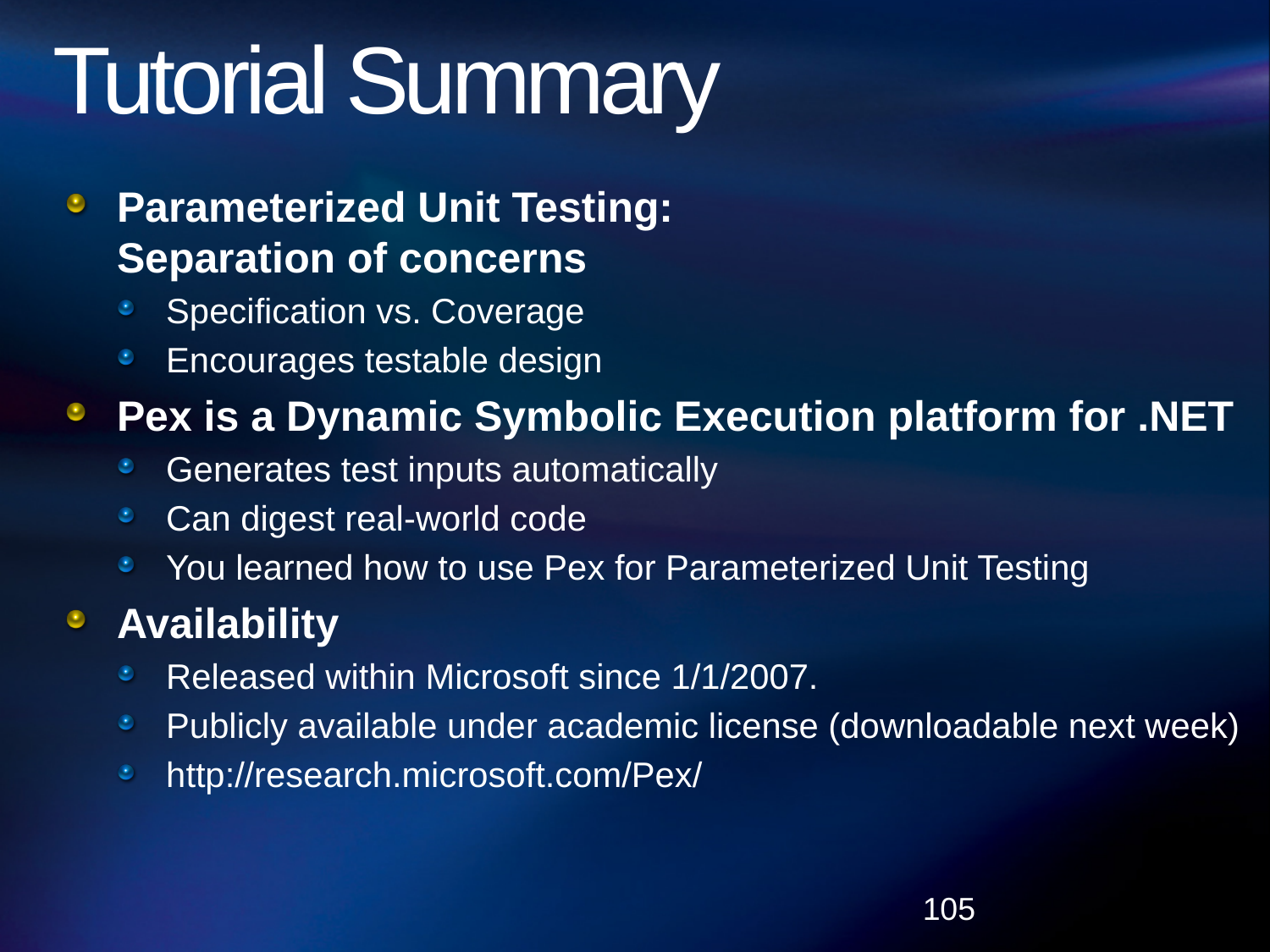

# Tutorial Summary
Parameterized Unit Testing:
Separation of concerns
Specification vs. Coverage
Encourages testable design
Pex is a Dynamic Symbolic Execution platform for .NET
Generates test inputs automatically
Can digest real-world code
You learned how to use Pex for Parameterized Unit Testing
Availability
Released within Microsoft since 1/1/2007.
Publicly available under academic license (downloadable next week)
http://research.microsoft.com/Pex/

105